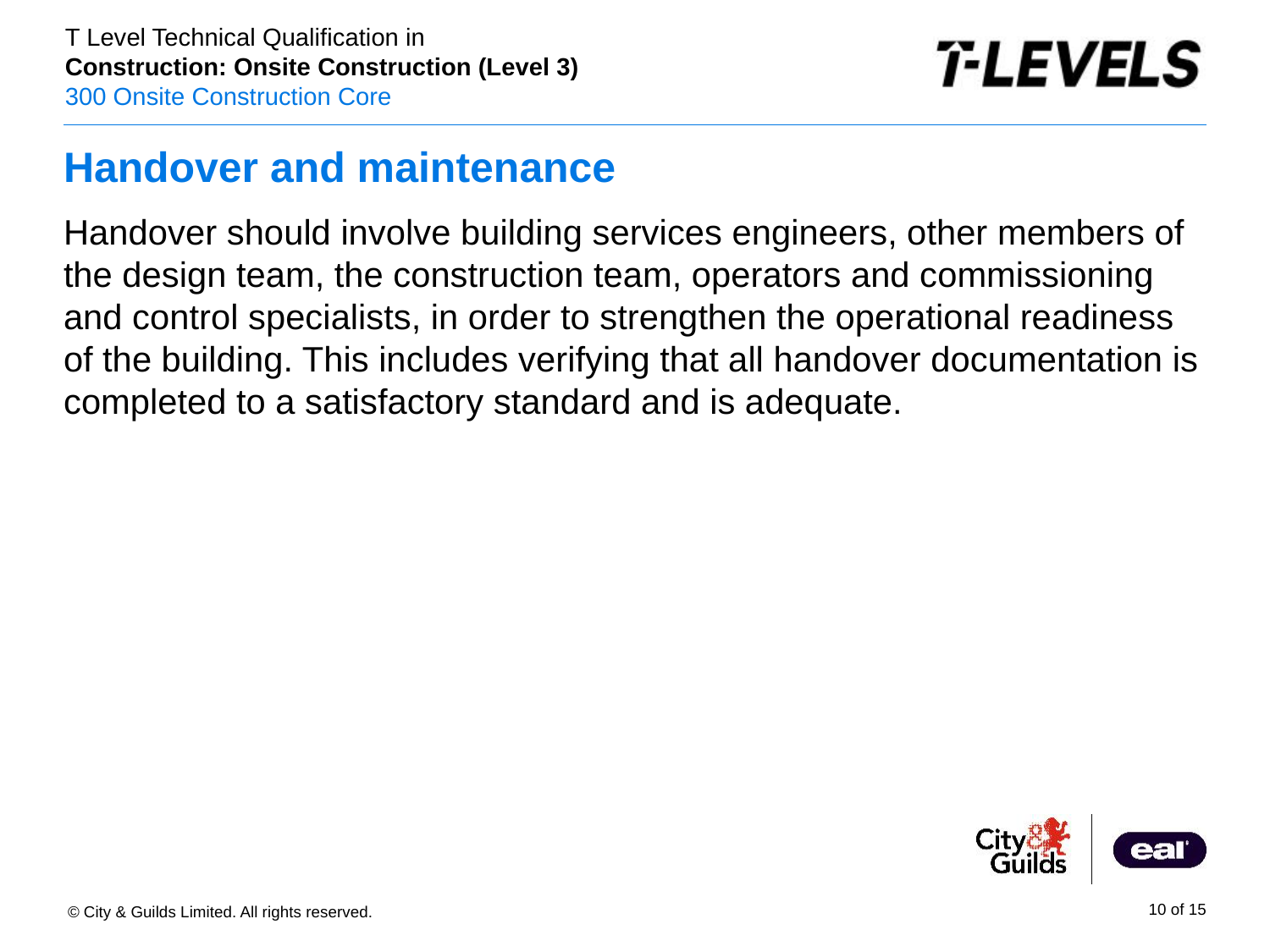

# Handover and maintenance
Handover should involve building services engineers, other members of the design team, the construction team, operators and commissioning and control specialists, in order to strengthen the operational readiness of the building. This includes verifying that all handover documentation is completed to a satisfactory standard and is adequate.